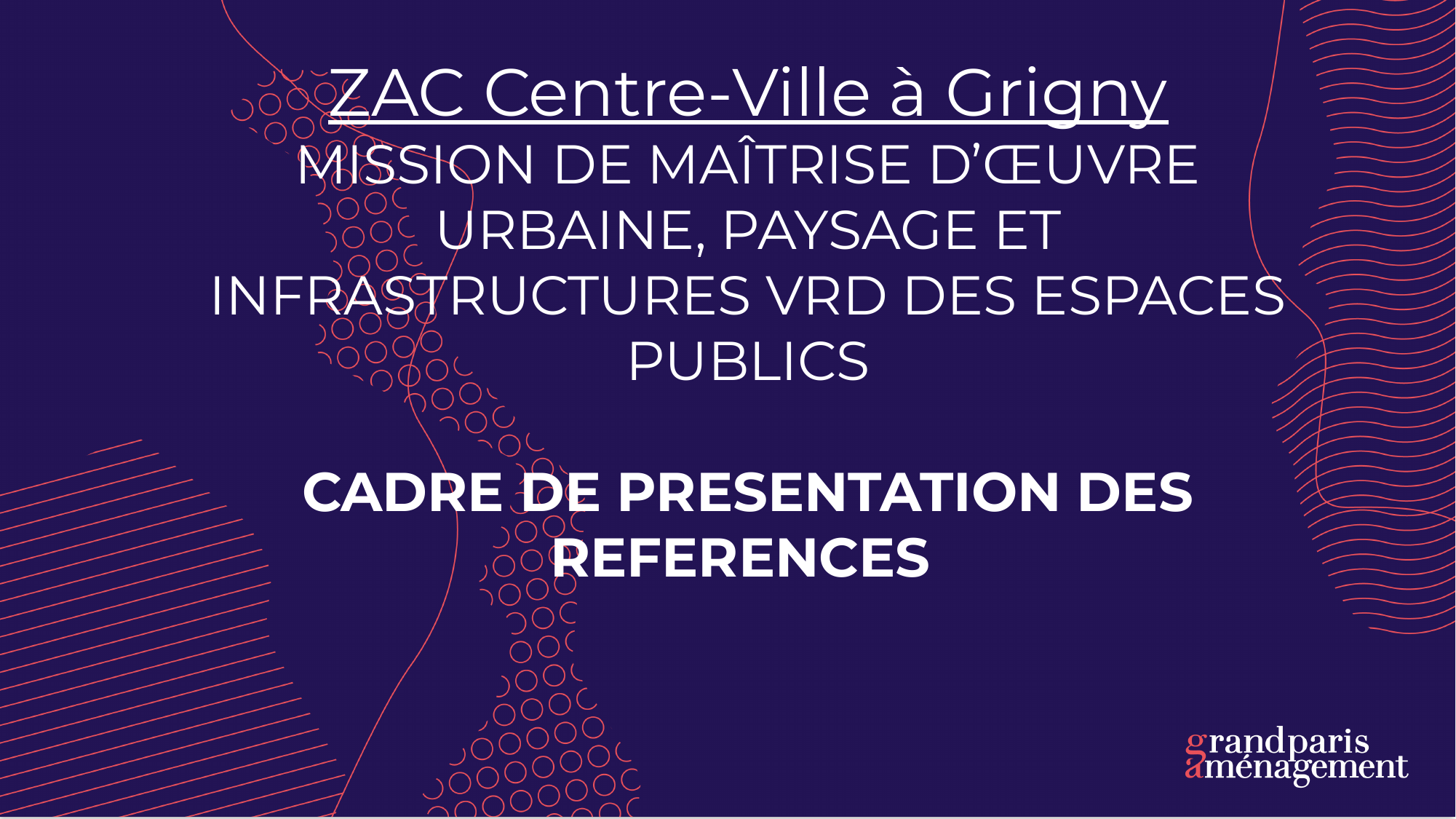

# ZAC Centre-Ville à Grigny MISSION DE MAÎTRISE D’ŒUVRE URBAINE, PAYSAGE ET INFRASTRUCTURES VRD DES ESPACES PUBLICS CADRE DE PRESENTATION DES REFERENCES